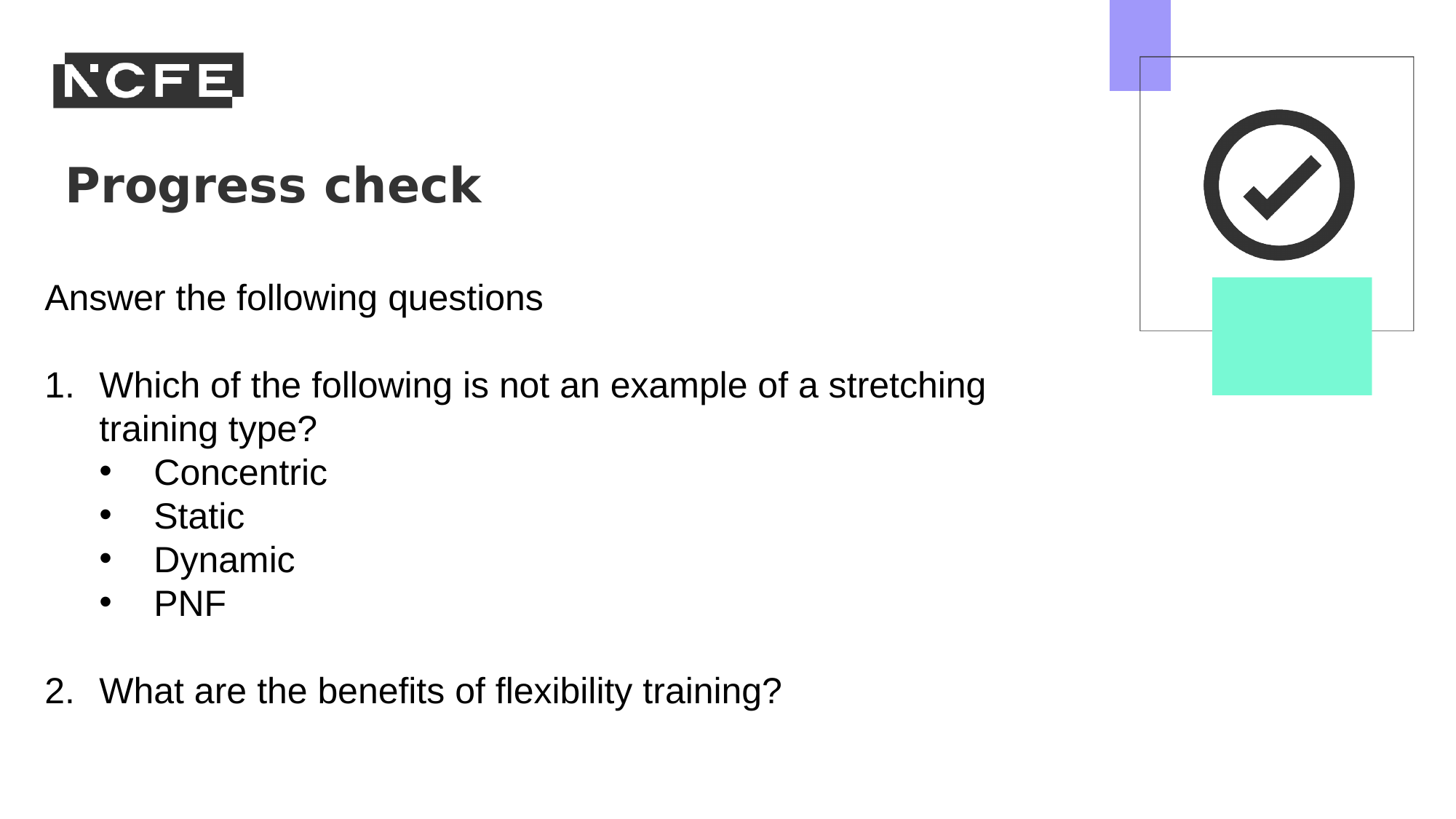

Answer the following questions

Which of the following is not an example of a stretching training type?
Concentric
Static
Dynamic
PNF

What are the benefits of flexibility training?